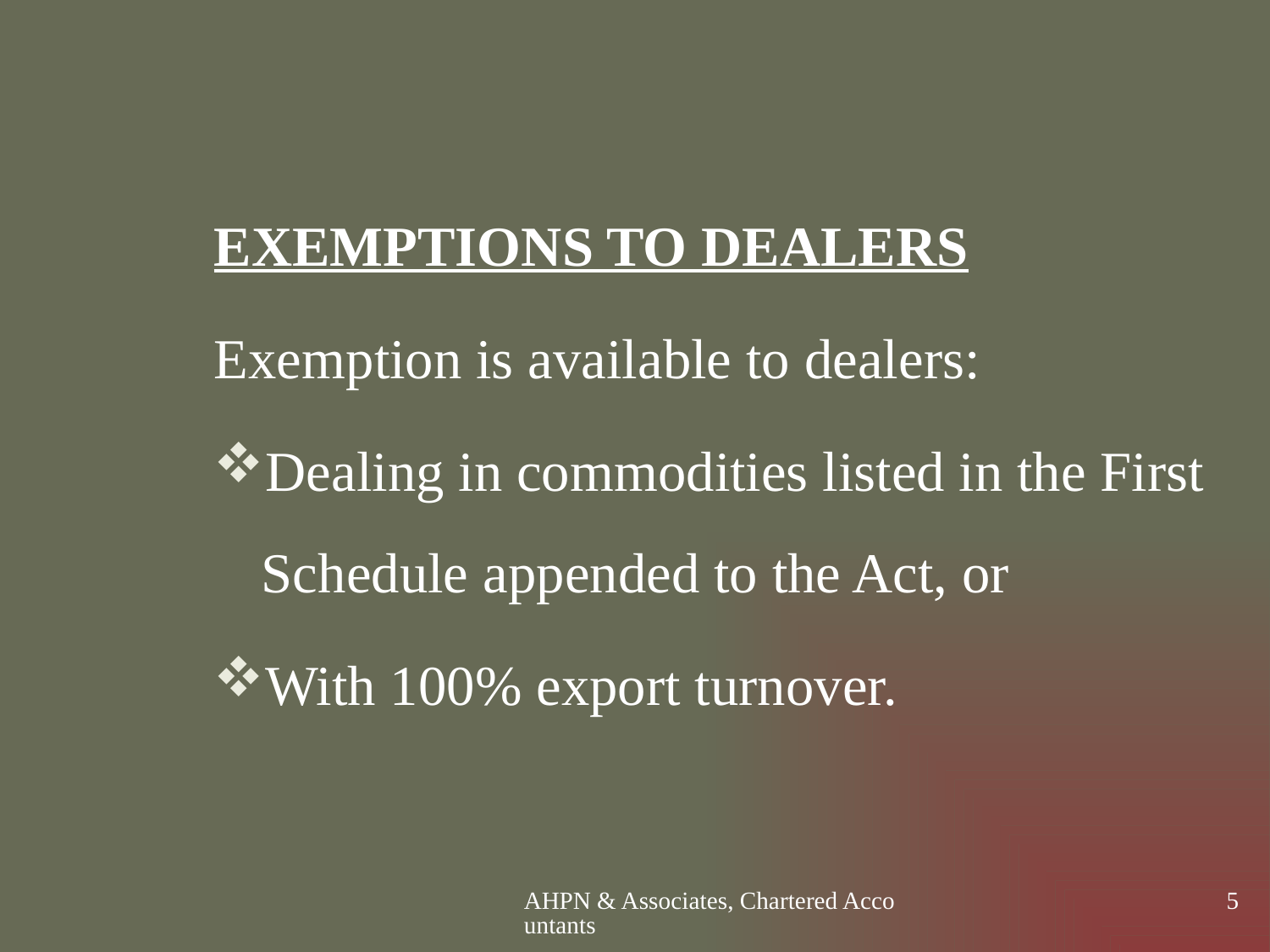

EXEMPTIONS TO DEALERS
Exemption is available to dealers:
Dealing in commodities listed in the First Schedule appended to the Act, or
With 100% export turnover.

AHPN & Associates, Chartered Accountants
5